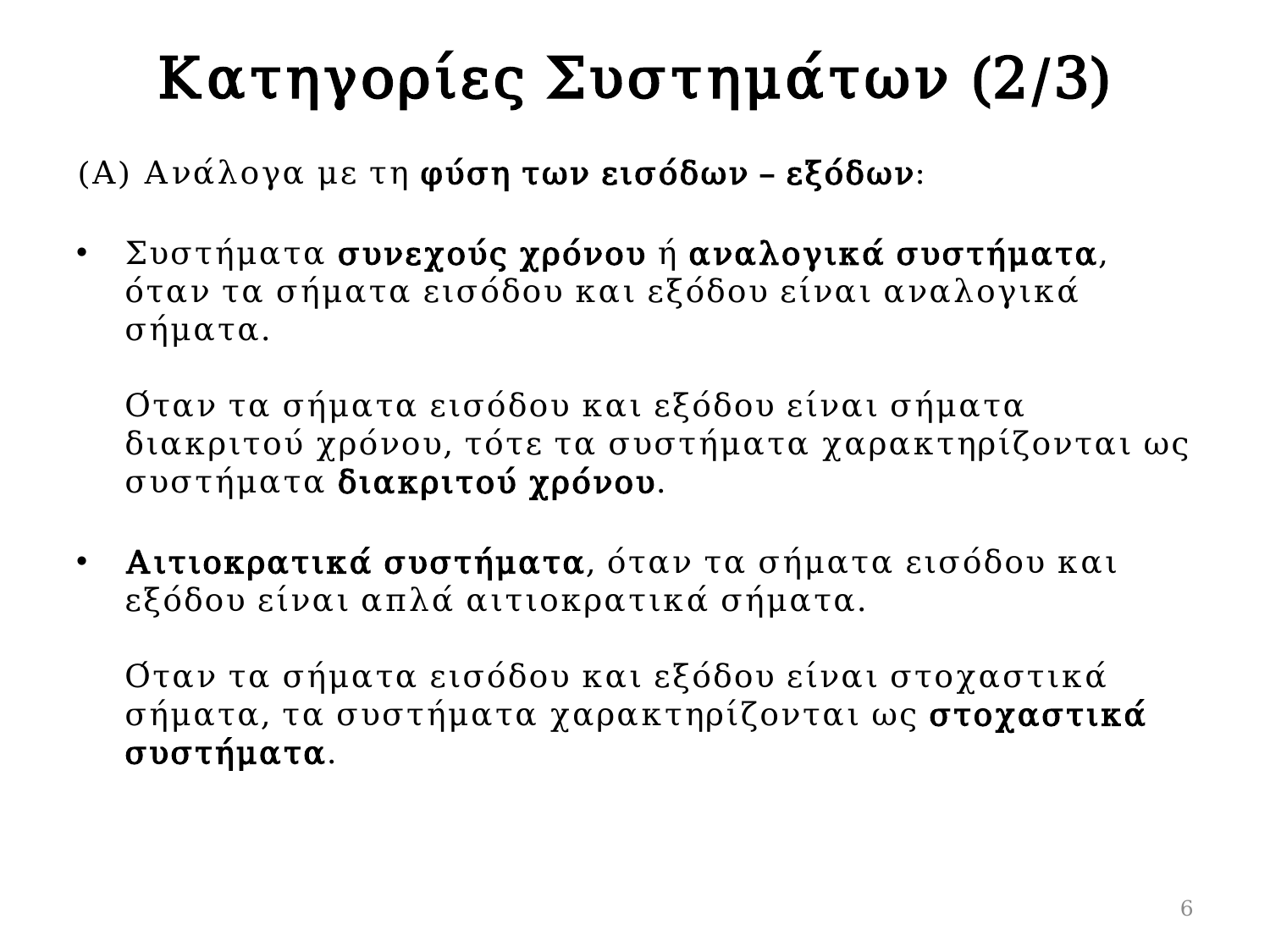

# Κατηγορίες Συστημάτων (2/3)
(Α) Ανάλογα με τη φύση των εισόδων – εξόδων:
Συστήματα συνεχούς χρόνου ή αναλογικά συστήματα, όταν τα σήματα εισόδου και εξόδου είναι αναλογικά σήματα.
Όταν τα σήματα εισόδου και εξόδου είναι σήματα διακριτού χρόνου, τότε τα συστήματα χαρακτηρίζονται ως συστήματα διακριτού χρόνου.
Αιτιοκρατικά συστήματα, όταν τα σήματα εισόδου και εξόδου είναι απλά αιτιοκρατικά σήματα.
Όταν τα σήματα εισόδου και εξόδου είναι στοχαστικά σήματα, τα συστήματα χαρακτηρίζονται ως στοχαστικά συστήματα.
6